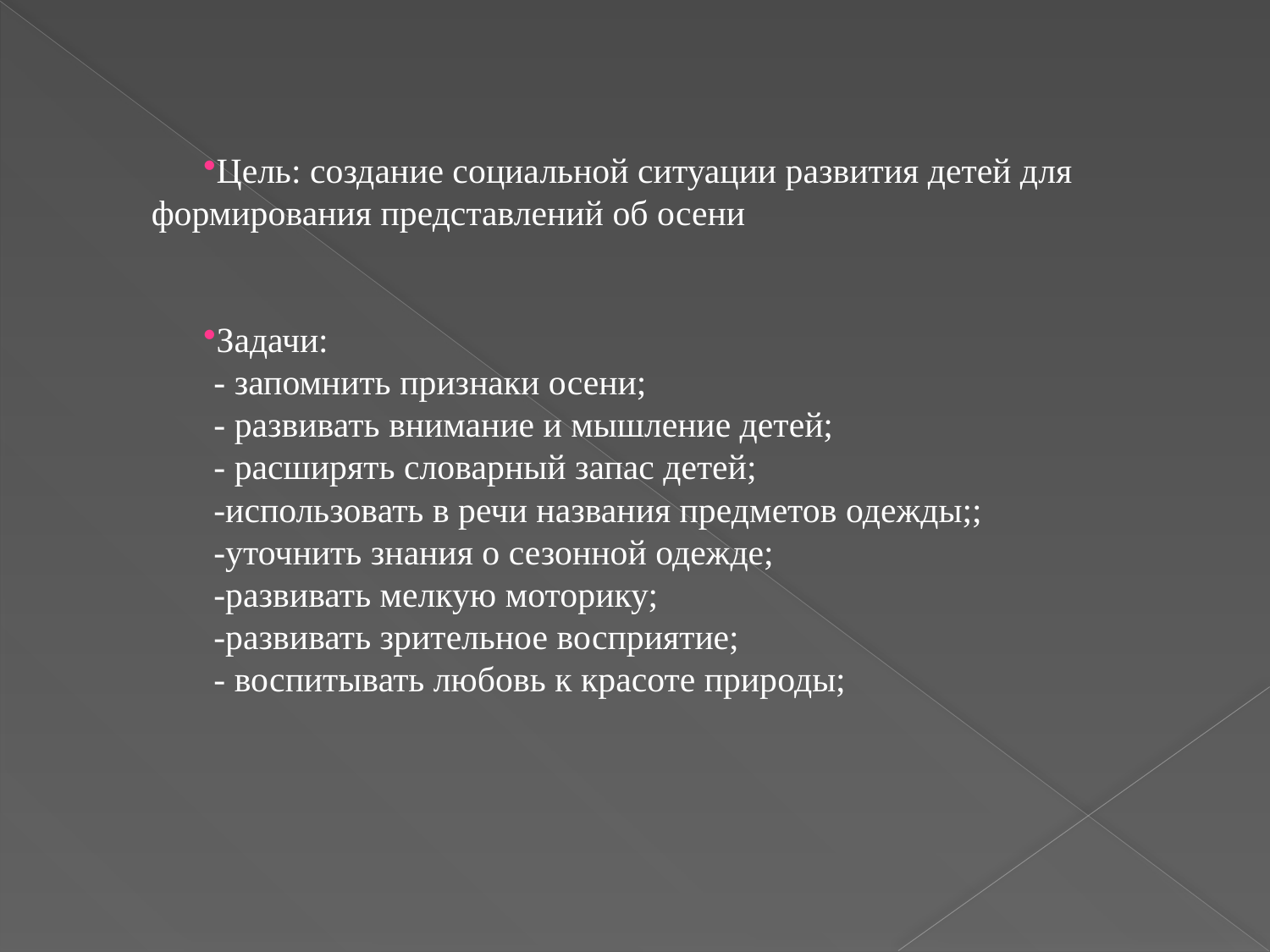

Цель: создание социальной ситуации развития детей для формирования представлений об осени

Задачи:
 - запомнить признаки осени;
 - развивать внимание и мышление детей;
 - расширять словарный запас детей;
 -использовать в речи названия предметов одежды;;
 -уточнить знания о сезонной одежде;
 -развивать мелкую моторику;
 -развивать зрительное восприятие;
 - воспитывать любовь к красоте природы;